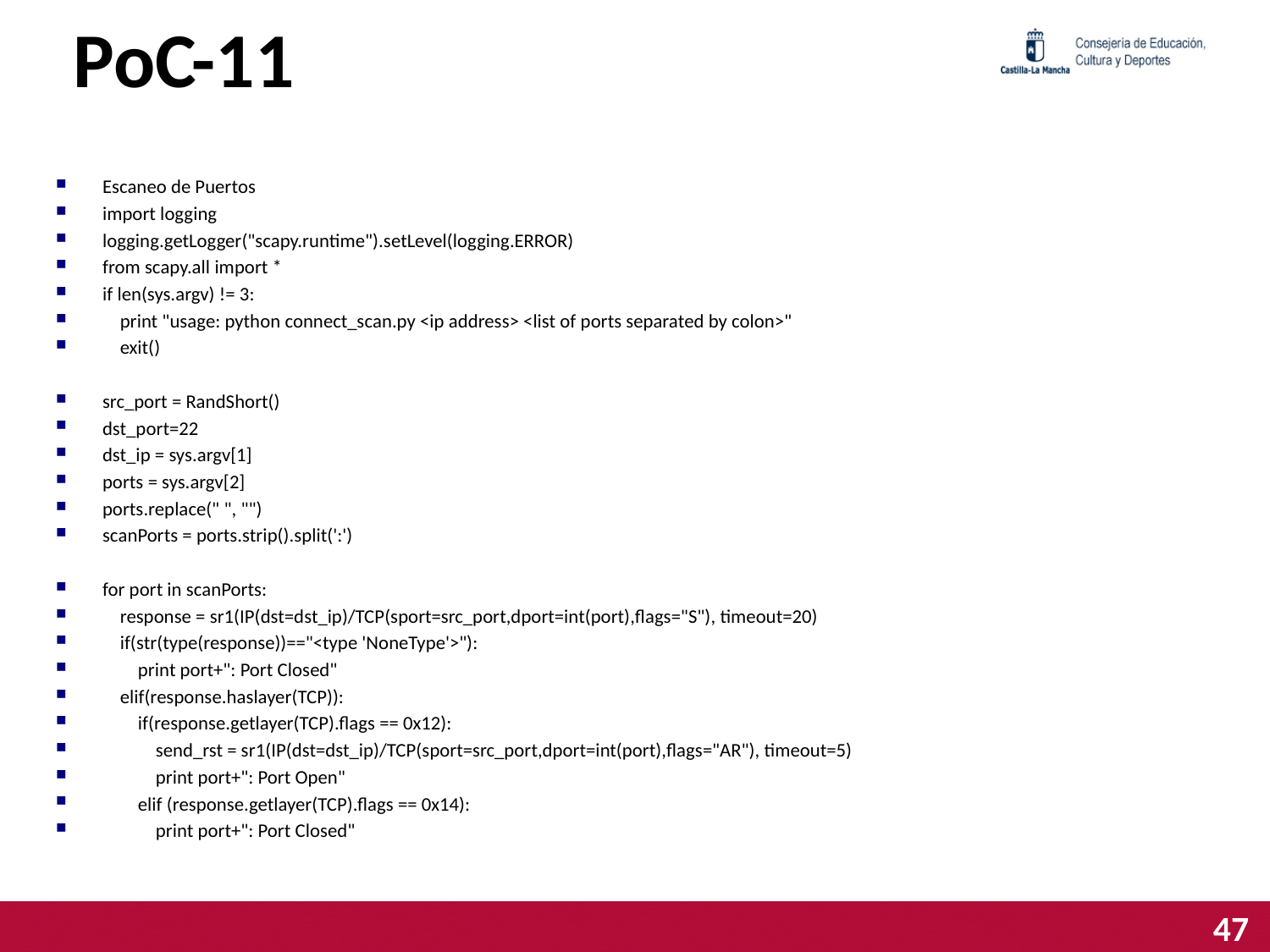

# PoC-11
Escaneo de Puertos
import logging
logging.getLogger("scapy.runtime").setLevel(logging.ERROR)
from scapy.all import *
if len(sys.argv) != 3:
    print "usage: python connect_scan.py <ip address> <list of ports separated by colon>"
    exit()

src_port = RandShort()
dst_port=22
dst_ip = sys.argv[1]
ports = sys.argv[2]
ports.replace(" ", "")
scanPorts = ports.strip().split(':')

for port in scanPorts:
    response = sr1(IP(dst=dst_ip)/TCP(sport=src_port,dport=int(port),flags="S"), timeout=20)
    if(str(type(response))=="<type 'NoneType'>"):
        print port+": Port Closed"
    elif(response.haslayer(TCP)):
        if(response.getlayer(TCP).flags == 0x12):
            send_rst = sr1(IP(dst=dst_ip)/TCP(sport=src_port,dport=int(port),flags="AR"), timeout=5)
            print port+": Port Open"
        elif (response.getlayer(TCP).flags == 0x14):
            print port+": Port Closed"